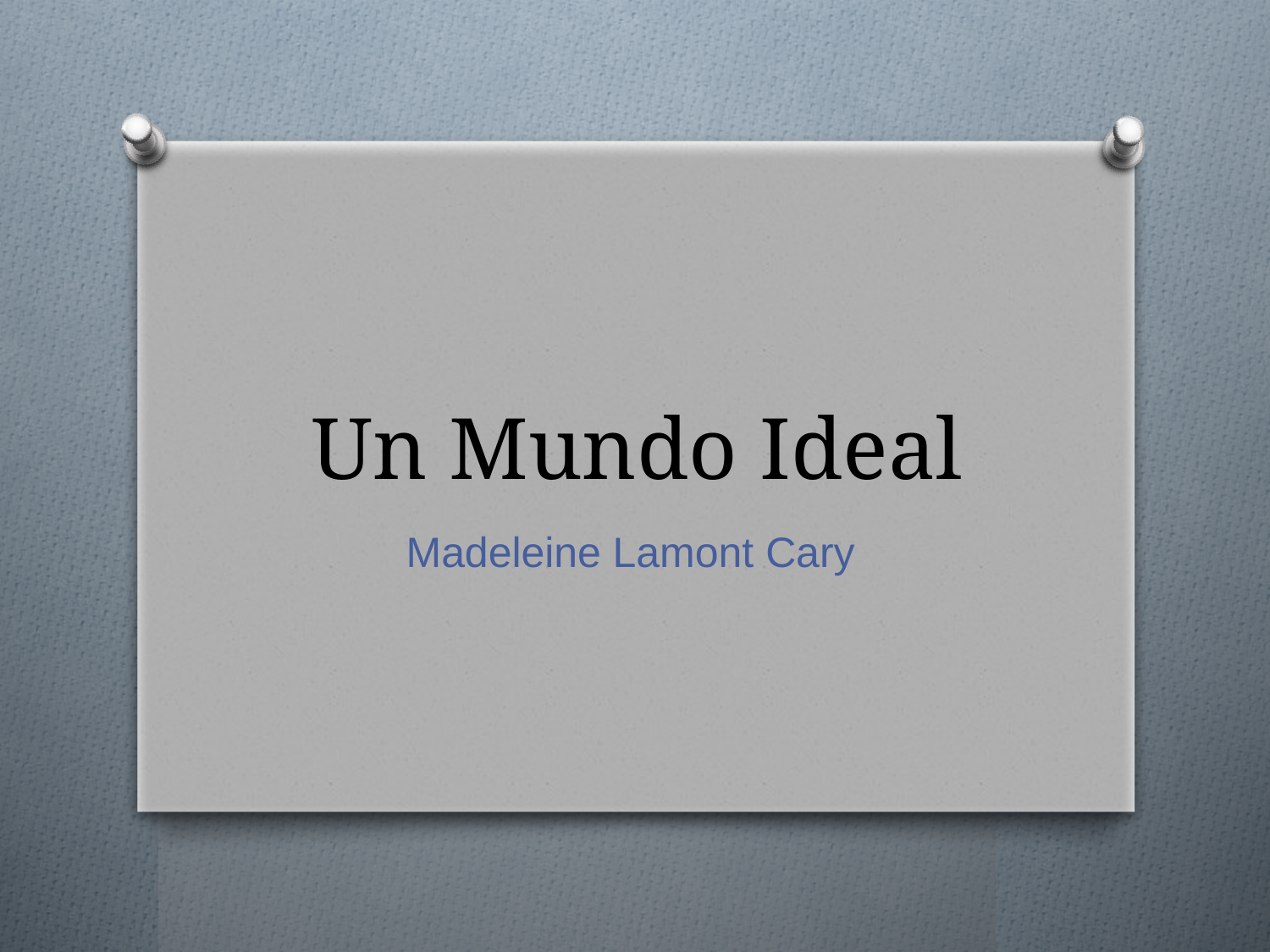

# Un Mundo Ideal
Madeleine Lamont Cary